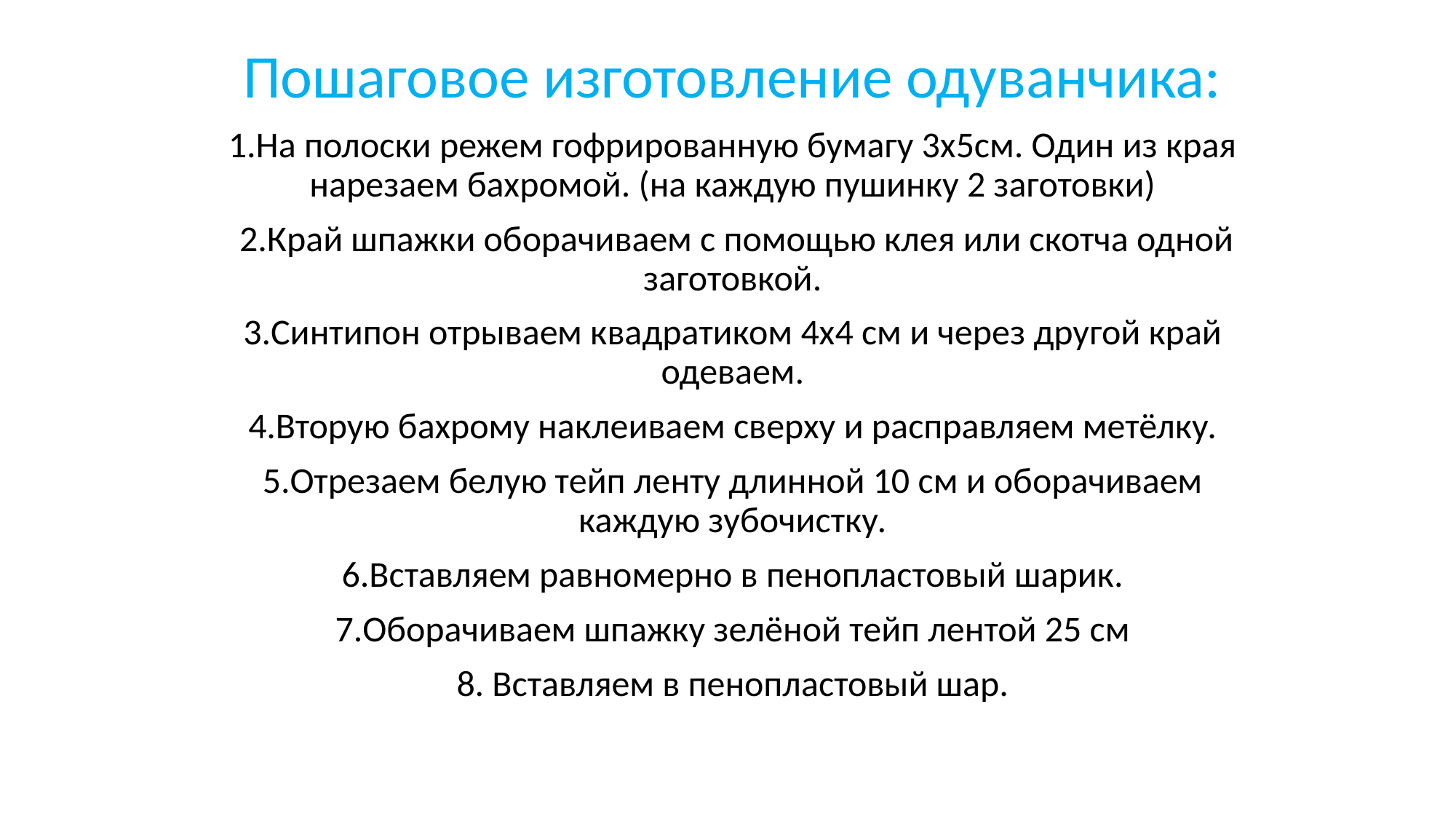

Пошаговое изготовление одуванчика:
1.На полоски режем гофрированную бумагу 3х5см. Один из края нарезаем бахромой. (на каждую пушинку 2 заготовки)
 2.Край шпажки оборачиваем с помощью клея или скотча одной заготовкой.
3.Синтипон отрываем квадратиком 4х4 см и через другой край одеваем.
4.Вторую бахрому наклеиваем сверху и расправляем метёлку.
5.Отрезаем белую тейп ленту длинной 10 см и оборачиваем каждую зубочистку.
6.Вставляем равномерно в пенопластовый шарик.
7.Оборачиваем шпажку зелёной тейп лентой 25 см
8. Вставляем в пенопластовый шар.